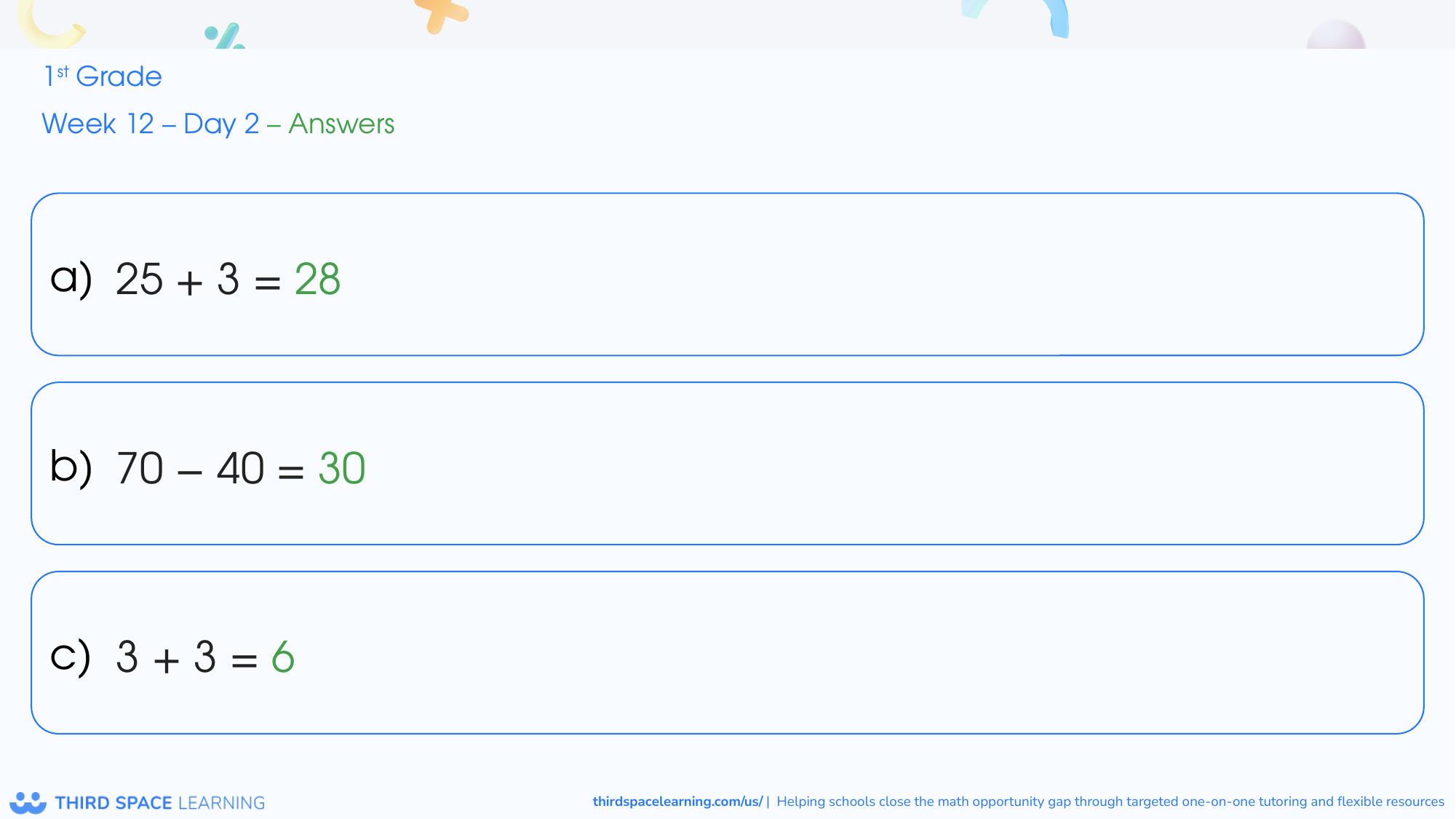

1st Grade
Week 12 – Day 2 – Answers
25 + 3 = 28
70 − 40 = 30
3 + 3 = 6